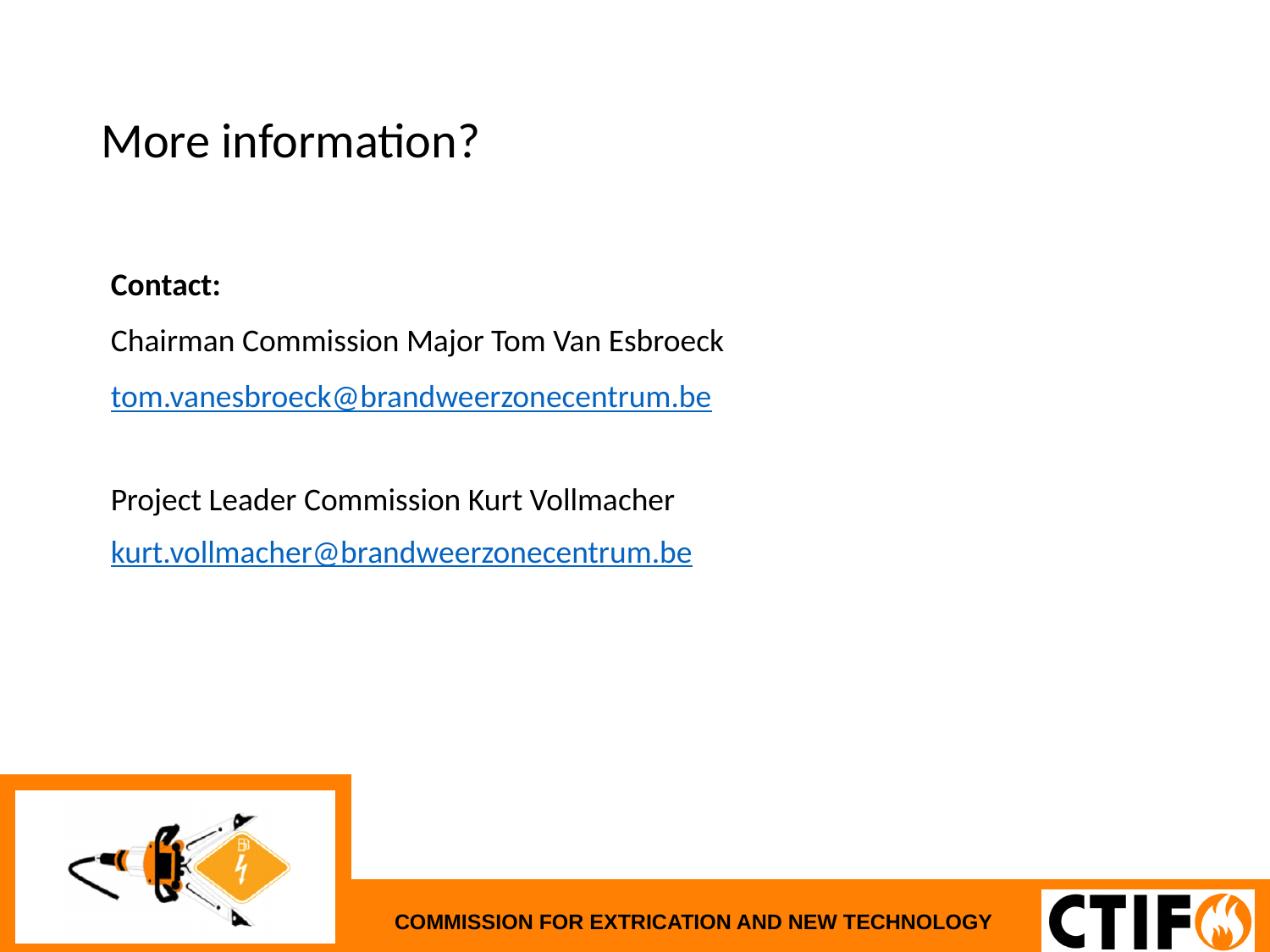

# More information?
Contact:
Chairman Commission Major Tom Van Esbroeck
tom.vanesbroeck@brandweerzonecentrum.be

Project Leader Commission Kurt Vollmacher
kurt.vollmacher@brandweerzonecentrum.be